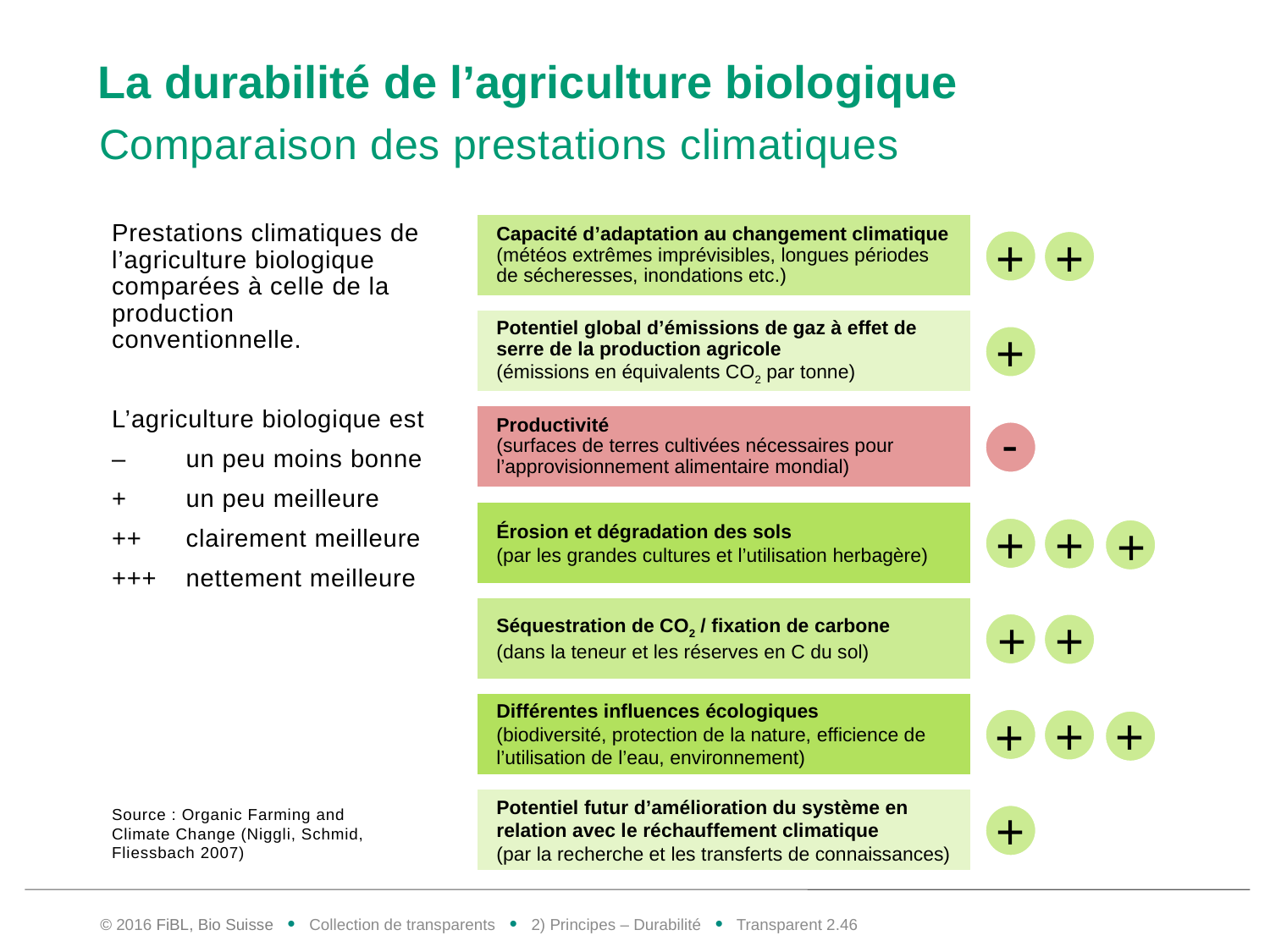

# La durabilité de l’agriculture biologique
Comparaison des prestations climatiques
Prestations climatiques de l’agriculture biologique comparées à celle de la production conventionnelle.

L’agriculture biologique est
– 	un peu moins bonne
+ 	un peu meilleure
++ 	clairement meilleure
+++ 	nettement meilleure

Capacité d’adaptation au changement climatique
(météos extrêmes imprévisibles, longues périodes de sécheresses, inondations etc.)
+
+

Potentiel global d’émissions de gaz à effet de serre de la production agricole
(émissions en équivalents CO2 par tonne)
+

Productivité
(surfaces de terres cultivées nécessaires pour l’approvisionnement alimentaire mondial)
-

Érosion et dégradation des sols
(par les grandes cultures et l’utilisation herbagère)
+
+
+

Séquestration de CO2 / fixation de carbone
(dans la teneur et les réserves en C du sol)
+
+

Différentes influences écologiques
(biodiversité, protection de la nature, efficience de l’utilisation de l’eau, environnement)
+
+
+

Potentiel futur d’amélioration du système en relation avec le réchauffement climatique
(par la recherche et les transferts de connaissances)

+
Source : Organic Farming and Climate Change (Niggli, Schmid, Fliessbach 2007)
© 2016 FiBL, Bio Suisse   •   Collection de transparents   •   2) Principes – Durabilité   •   Transparent 2.46